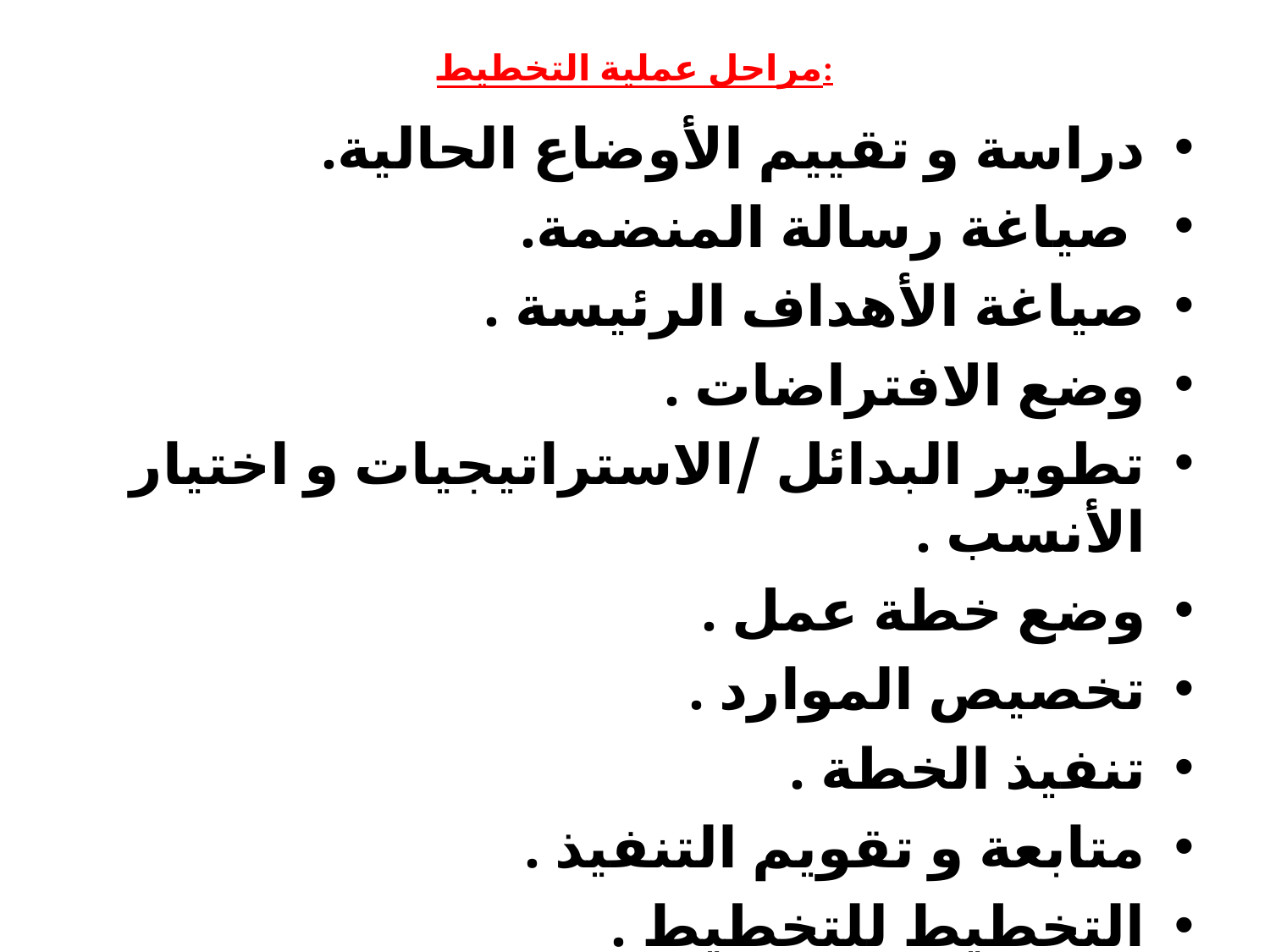

# مراحل عملية التخطيط:
دراسة و تقييم الأوضاع الحالية.
 صياغة رسالة المنضمة.
صياغة الأهداف الرئيسة .
وضع الافتراضات .
تطوير البدائل /الاستراتيجيات و اختيار الأنسب .
وضع خطة عمل .
تخصيص الموارد .
تنفيذ الخطة .
متابعة و تقويم التنفيذ .
التخطيط للتخطيط .